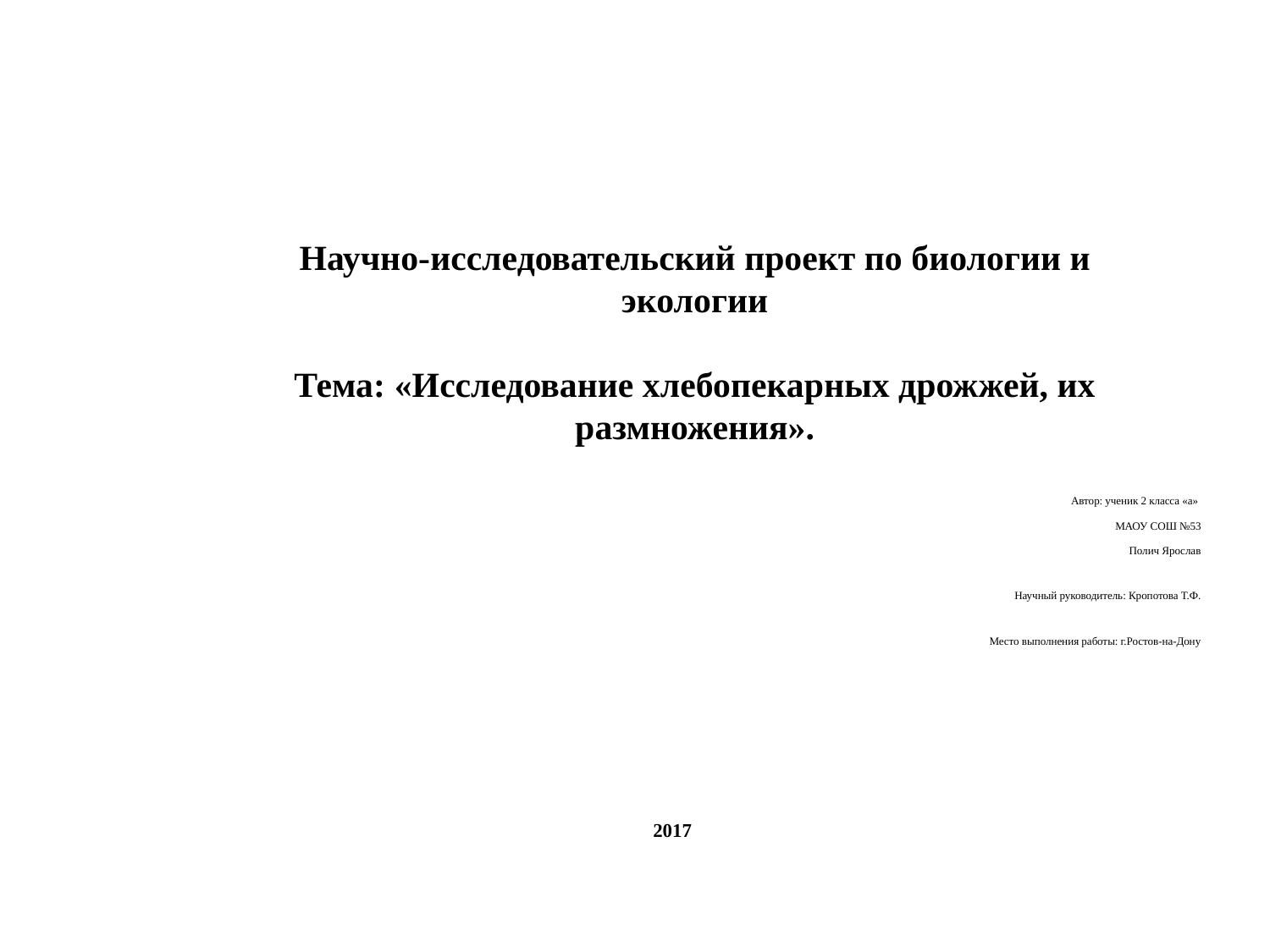

# Научно-исследовательский проект по биологии и экологии   Тема: «Исследование хлебопекарных дрожжей, их размножения».

Автор: ученик 2 класса «а»
МАОУ СОШ №53
Полич Ярослав
 
Научный руководитель: Кропотова Т.Ф.
 
Место выполнения работы: г.Ростов-на-Дону
 
 
2017